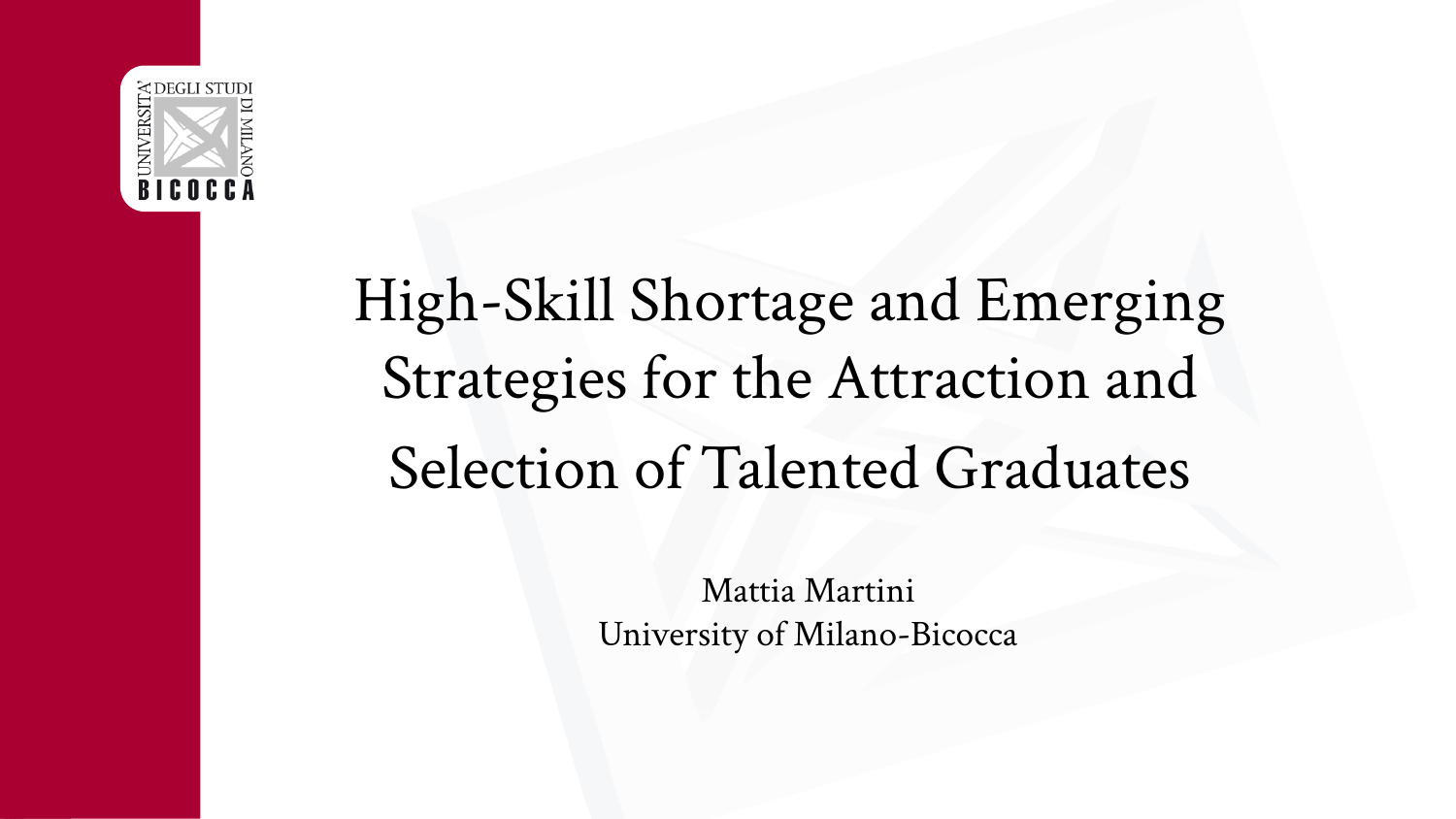

High-Skill Shortage and Emerging Strategies for the Attraction and
Selection of Talented Graduates
Mattia Martini
University of Milano-Bicocca